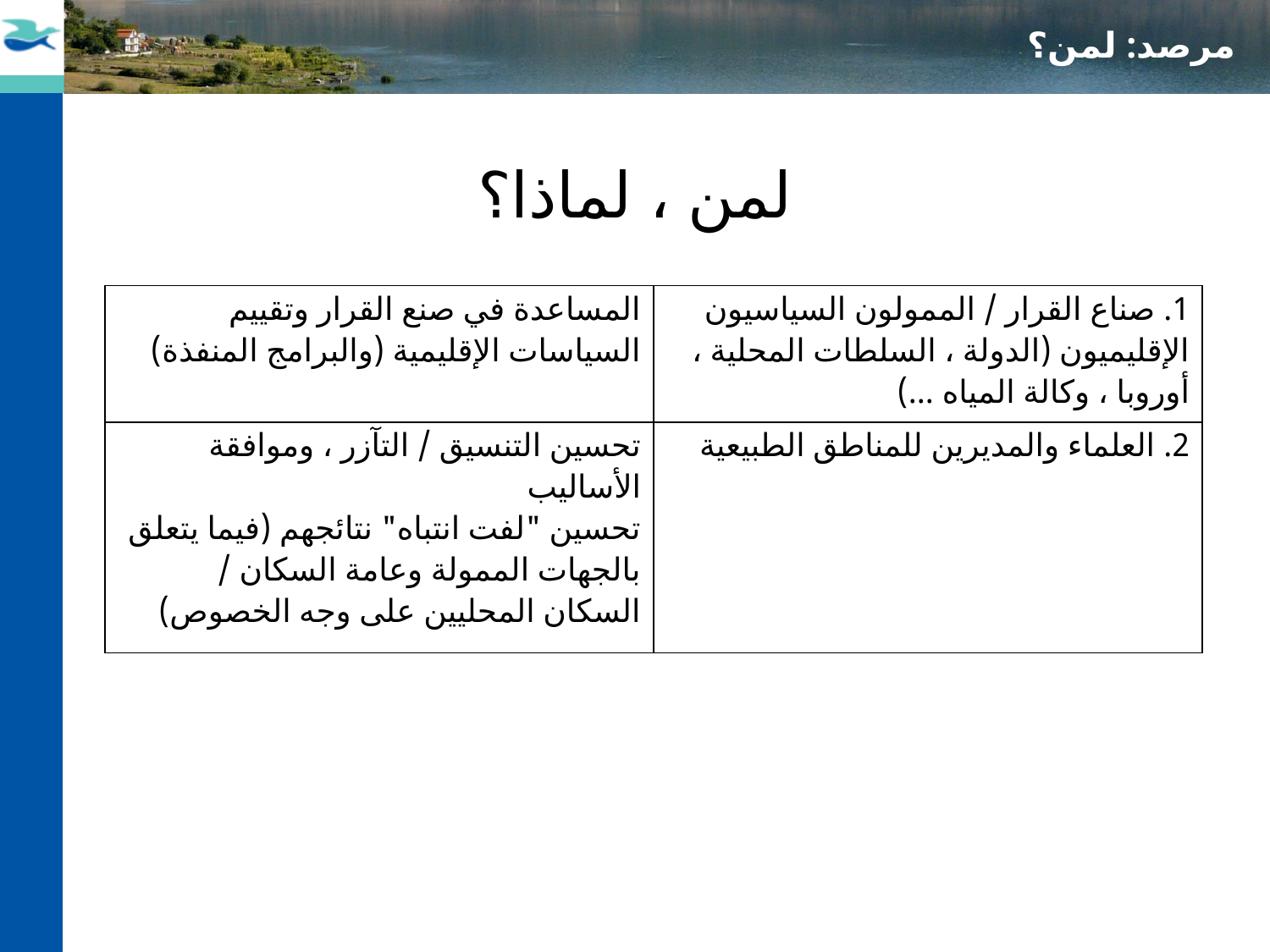

مرصد: لمن؟
# لمن ، لماذا؟
| المساعدة في صنع القرار وتقييم السياسات الإقليمية (والبرامج المنفذة) | 1. صناع القرار / الممولون السياسيون الإقليميون (الدولة ، السلطات المحلية ، أوروبا ، وكالة المياه ...) |
| --- | --- |
| تحسين التنسيق / التآزر ، وموافقة الأساليب تحسين "لفت انتباه" نتائجهم (فيما يتعلق بالجهات الممولة وعامة السكان / السكان المحليين على وجه الخصوص) | 2. العلماء والمديرين للمناطق الطبيعية |